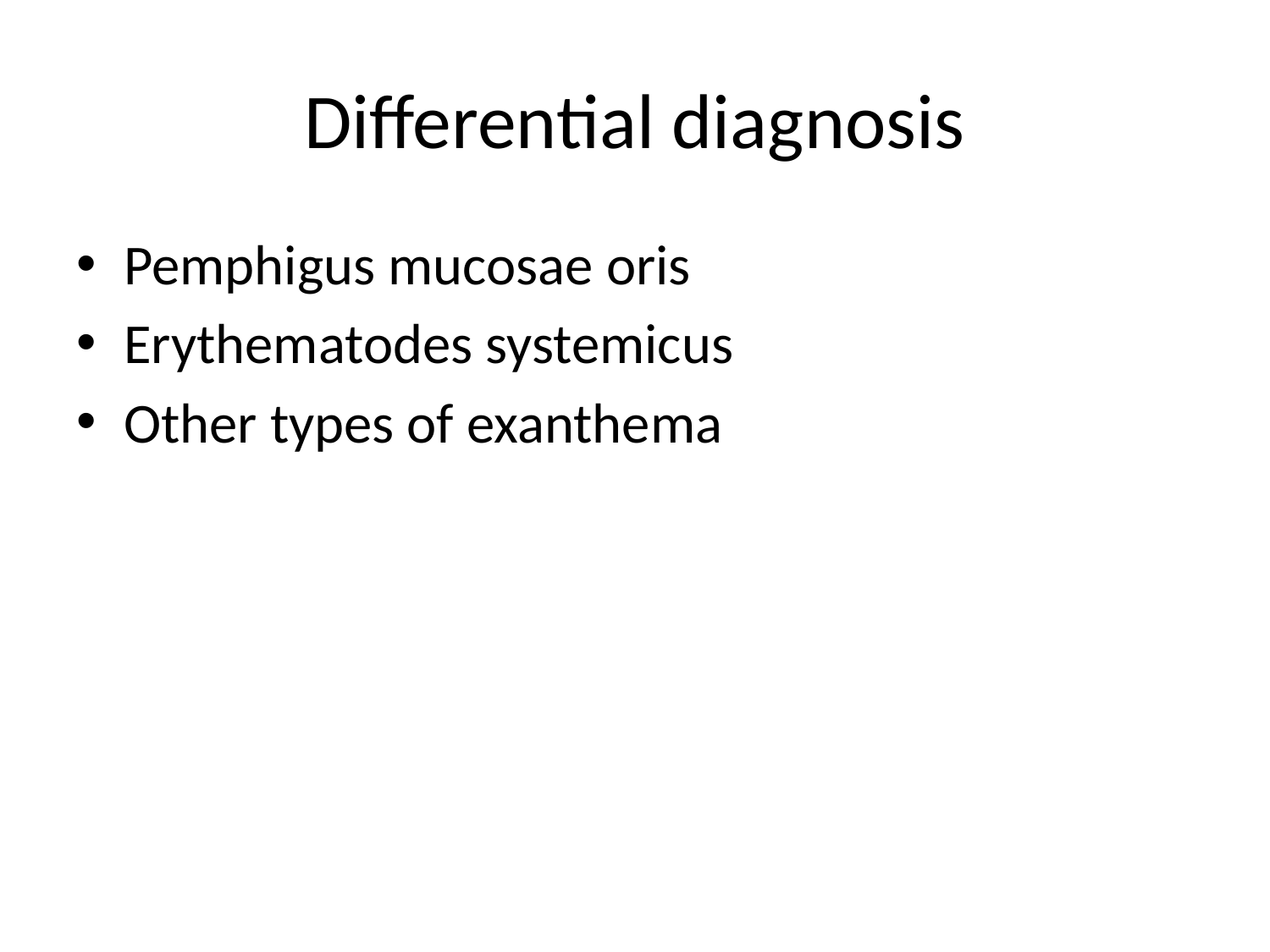

# Differential diagnosis
Pemphigus mucosae oris
Erythematodes systemicus
Other types of exanthema